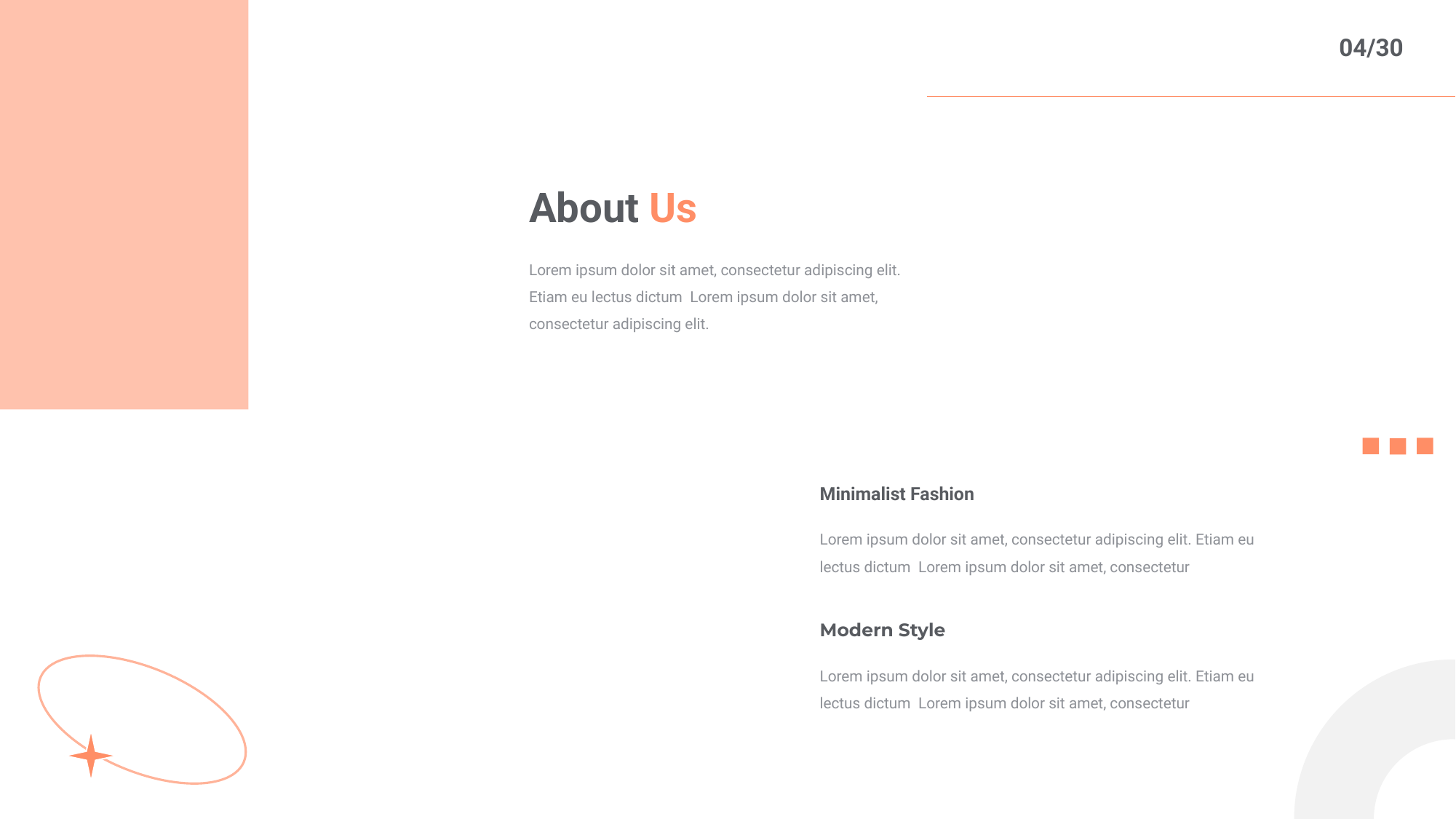

04/30

About Us
Lorem ipsum dolor sit amet, consectetur adipiscing elit. Etiam eu lectus dictum  Lorem ipsum dolor sit amet, consectetur adipiscing elit.

Minimalist Fashion
Lorem ipsum dolor sit amet, consectetur adipiscing elit. Etiam eu lectus dictum  Lorem ipsum dolor sit amet, consectetur
Modern Style
Lorem ipsum dolor sit amet, consectetur adipiscing elit. Etiam eu lectus dictum  Lorem ipsum dolor sit amet, consectetur